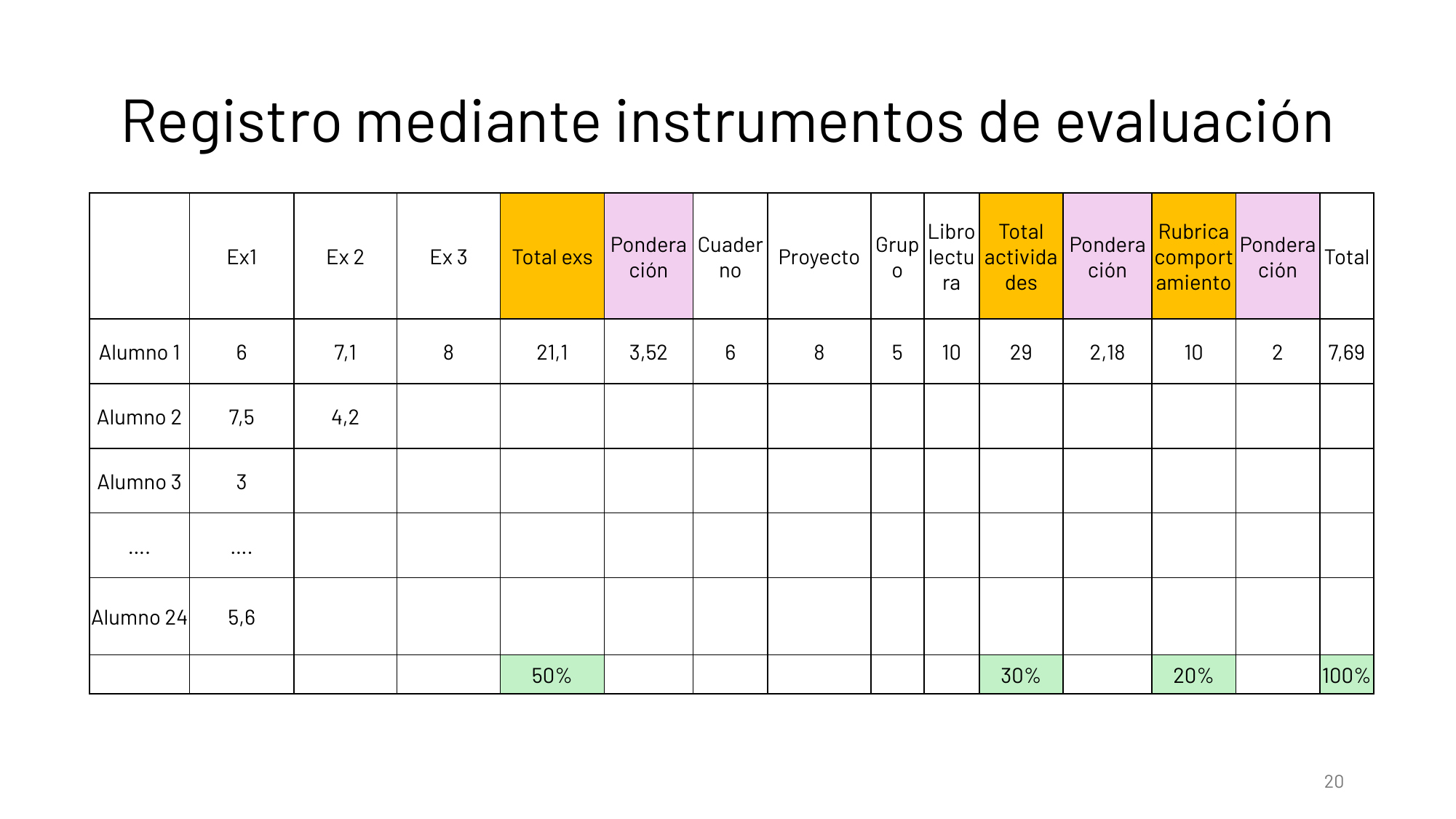

# Registro mediante instrumentos de evaluación
|  | Ex1 | Ex 2 | Ex 3 | Total exs | Ponderación | Cuaderno | Proyecto | Grupo | Libro lectura | Total actividades | Ponderación | Rubrica comportamiento | Ponderación | Total |
| --- | --- | --- | --- | --- | --- | --- | --- | --- | --- | --- | --- | --- | --- | --- |
| Alumno 1 | 6 | 7,1 | 8 | 21,1 | 3,52 | 6 | 8 | 5 | 10 | 29 | 2,18 | 10 | 2 | 7,69 |
| Alumno 2 | 7,5 | 4,2 |  |  |  |  |  |  |  |  |  |  |  |  |
| Alumno 3 | 3 |  |  |  |  |  |  |  |  |  |  |  |  |  |
| …. | …. |  |  |  |  |  |  |  |  |  |  |  |  |  |
| Alumno 24 | 5,6 |  |  |  |  |  |  |  |  |  |  |  |  |  |
|  |  |  |  | 50% |  |  |  |  |  | 30% |  | 20% |  | 100% |
20